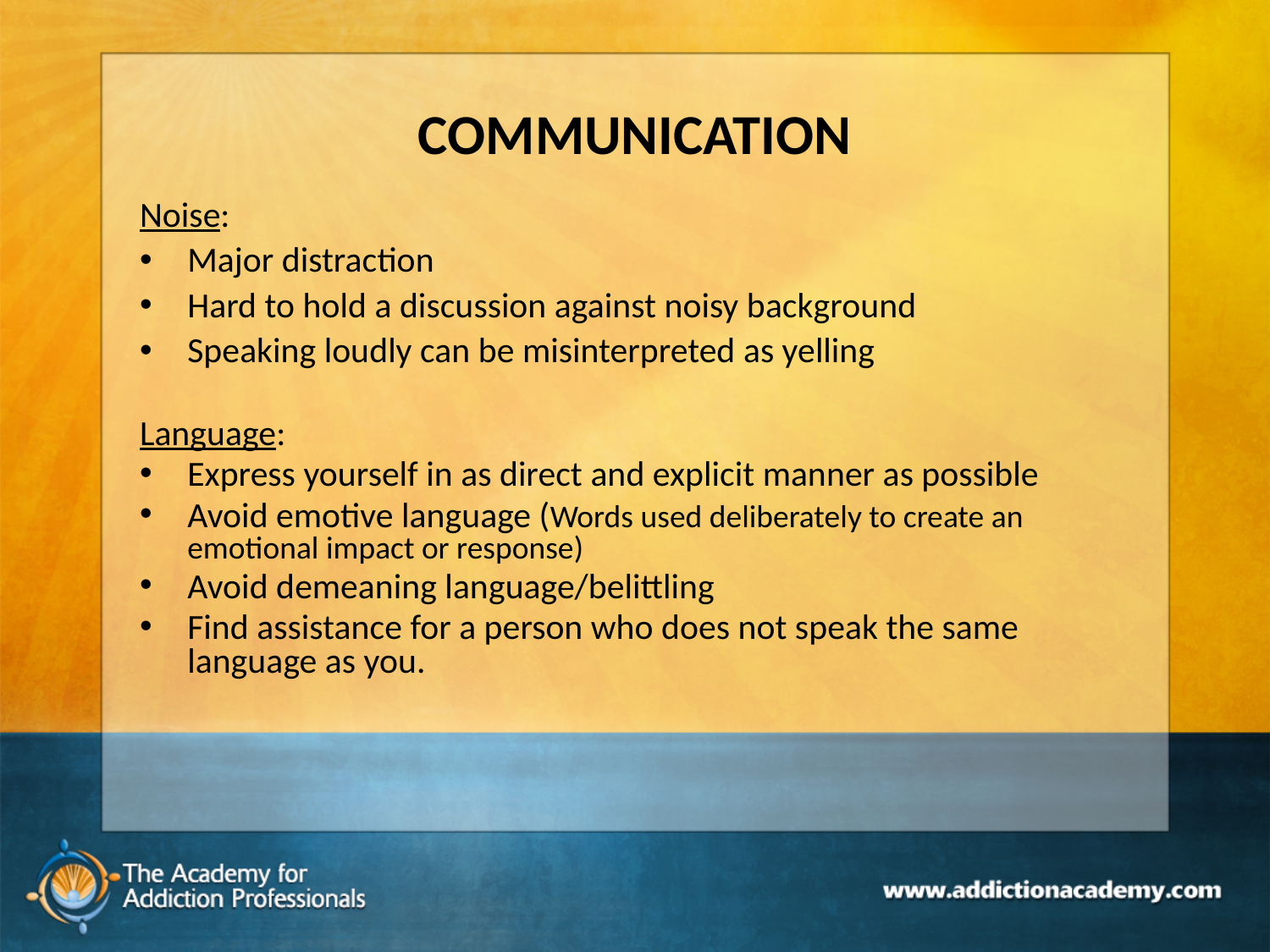

# COMMUNICATION
Noise:
Major distraction
Hard to hold a discussion against noisy background
Speaking loudly can be misinterpreted as yelling

Language:
Express yourself in as direct and explicit manner as possible
Avoid emotive language (Words used deliberately to create an emotional impact or response)
Avoid demeaning language/belittling
Find assistance for a person who does not speak the same language as you.